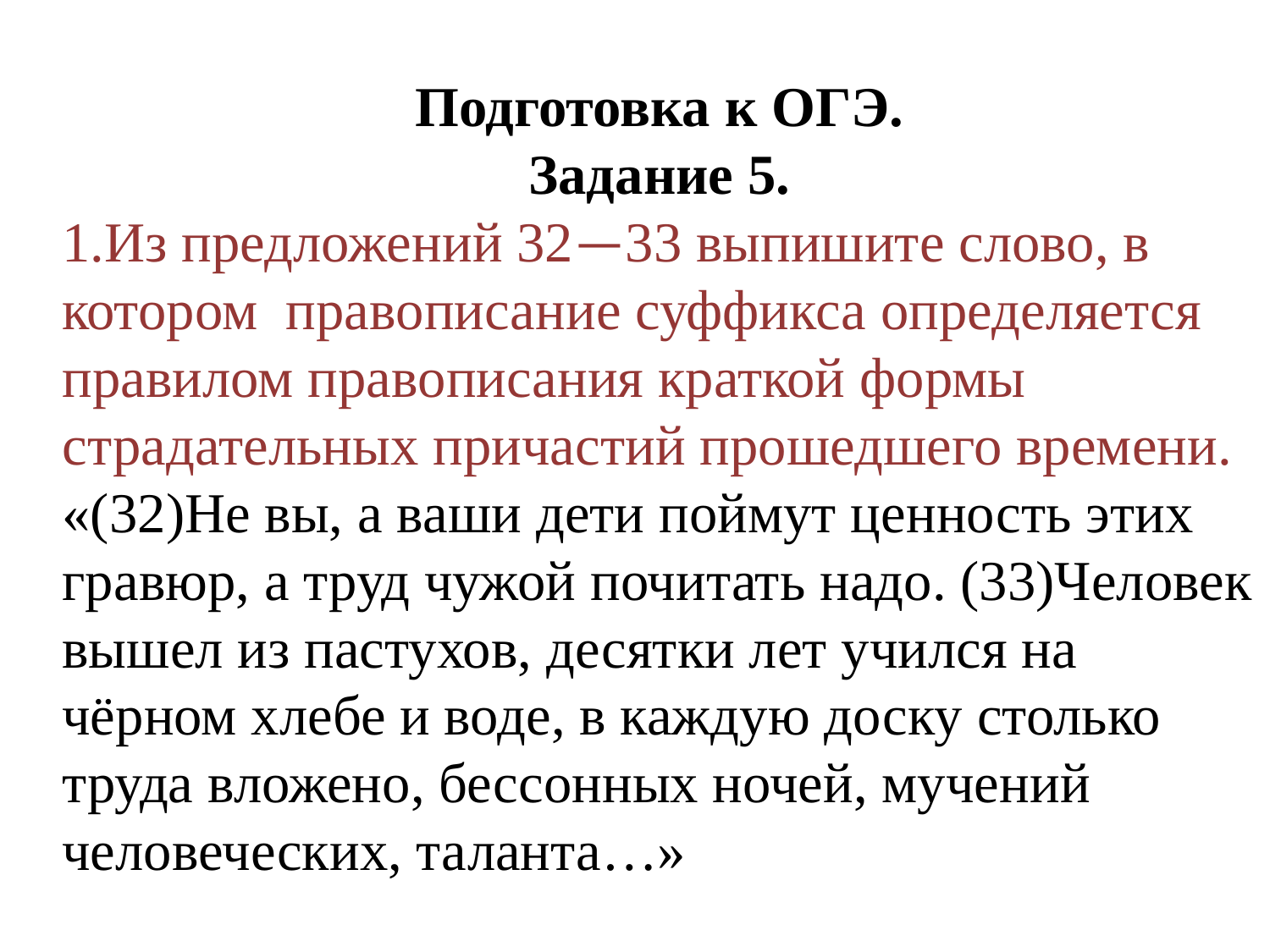

Подготовка к ОГЭ.
Задание 5.
1.Из предложений 32—33 выпишите слово, в котором  правописание суффикса определяется правилом правописания краткой формы страдательных причастий прошедшего времени.
«(32)Не вы, а ваши дети поймут ценность этих гравюр, а труд чужой почитать надо. (33)Человек вышел из пастухов, десятки лет учился на чёрном хлебе и воде, в каждую доску столько труда вложено, бессонных ночей, мучений человеческих, таланта…»